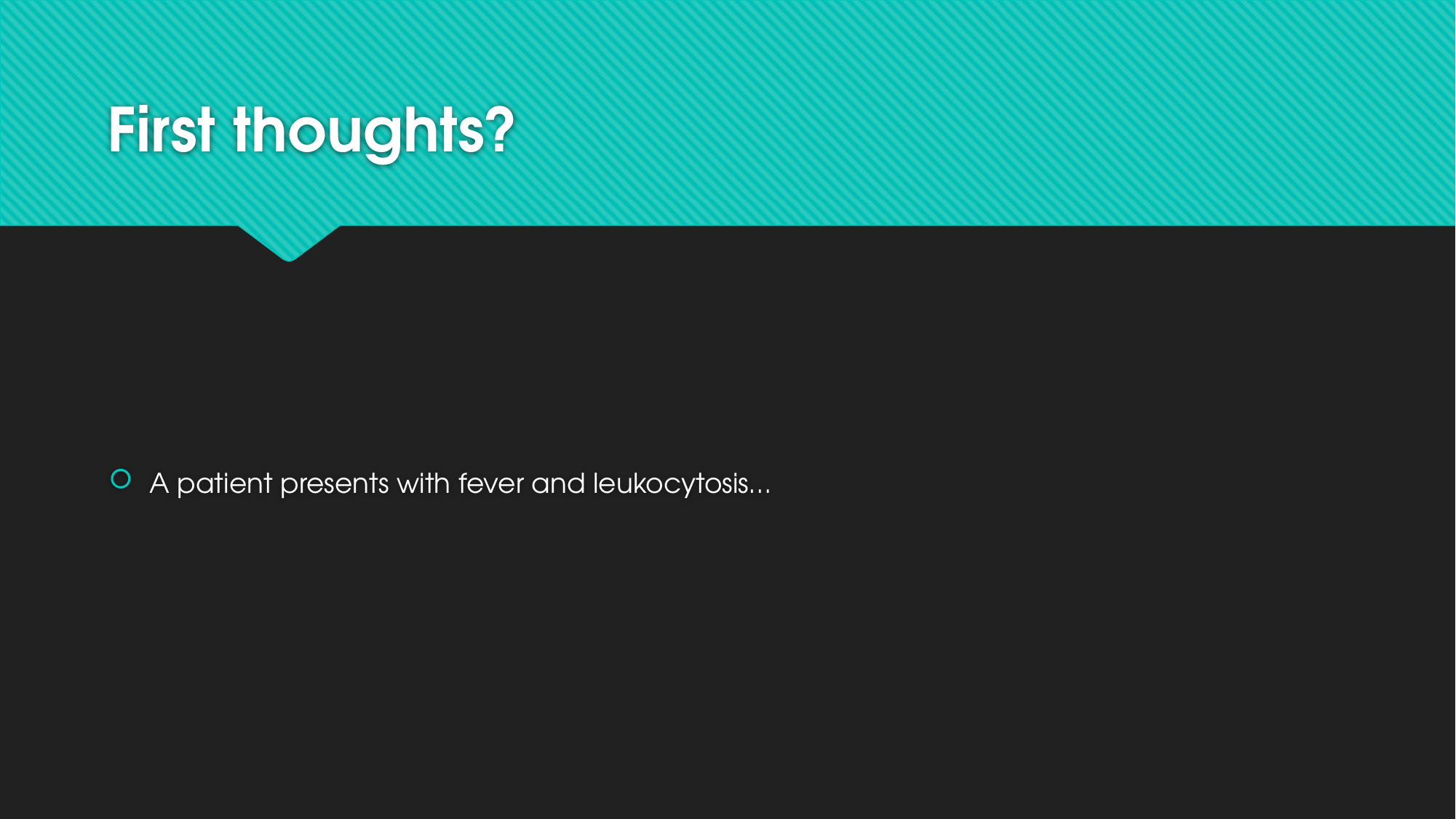

# First thoughts?
A patient presents with fever and leukocytosis…